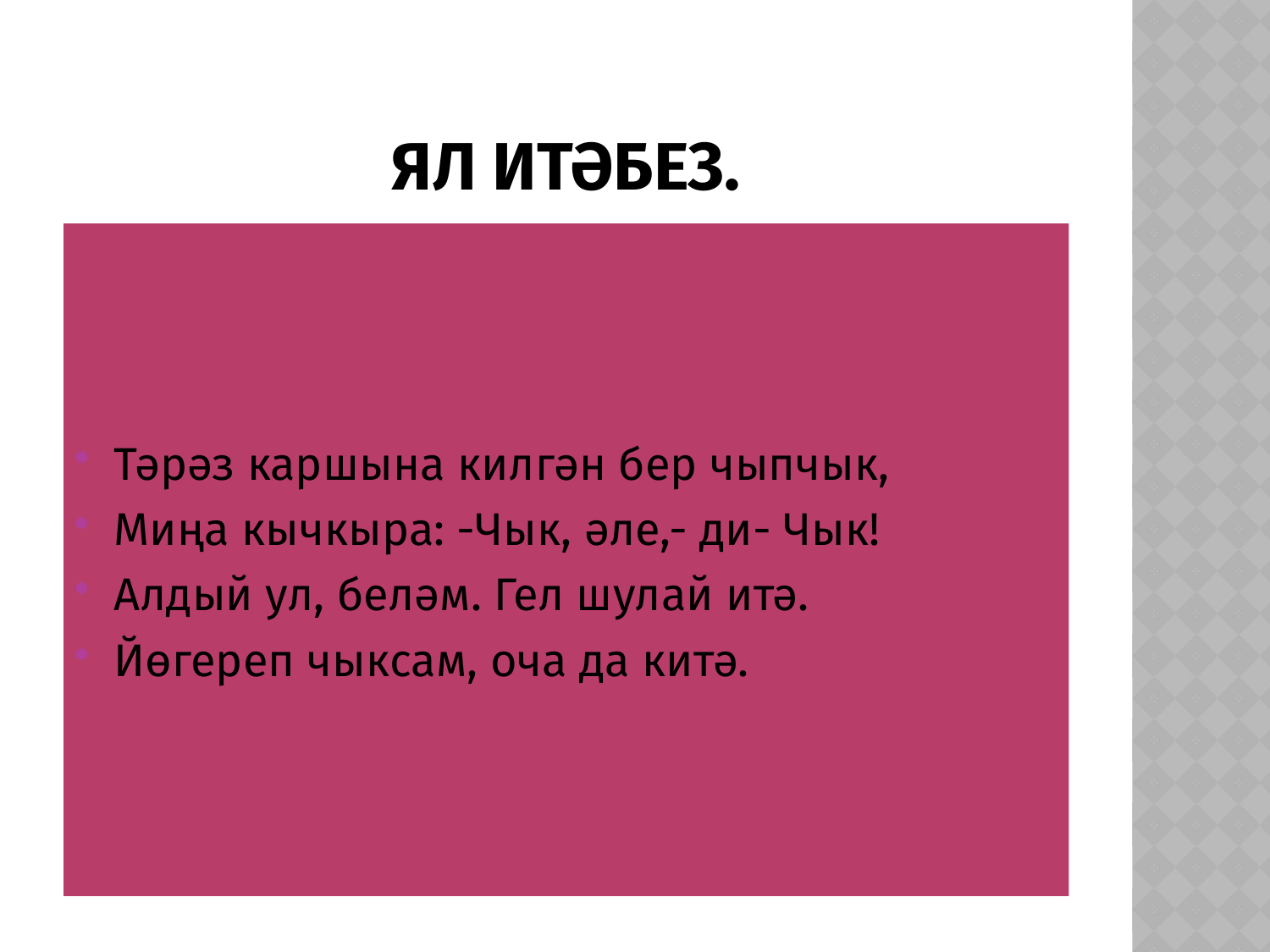

# Ял итәбез.
Тәрәз каршына килгән бер чыпчык,
Миңа кычкыра: -Чык, әле,- ди- Чык!
Алдый ул, беләм. Гел шулай итә.
Йөгереп чыксам, оча да китә.